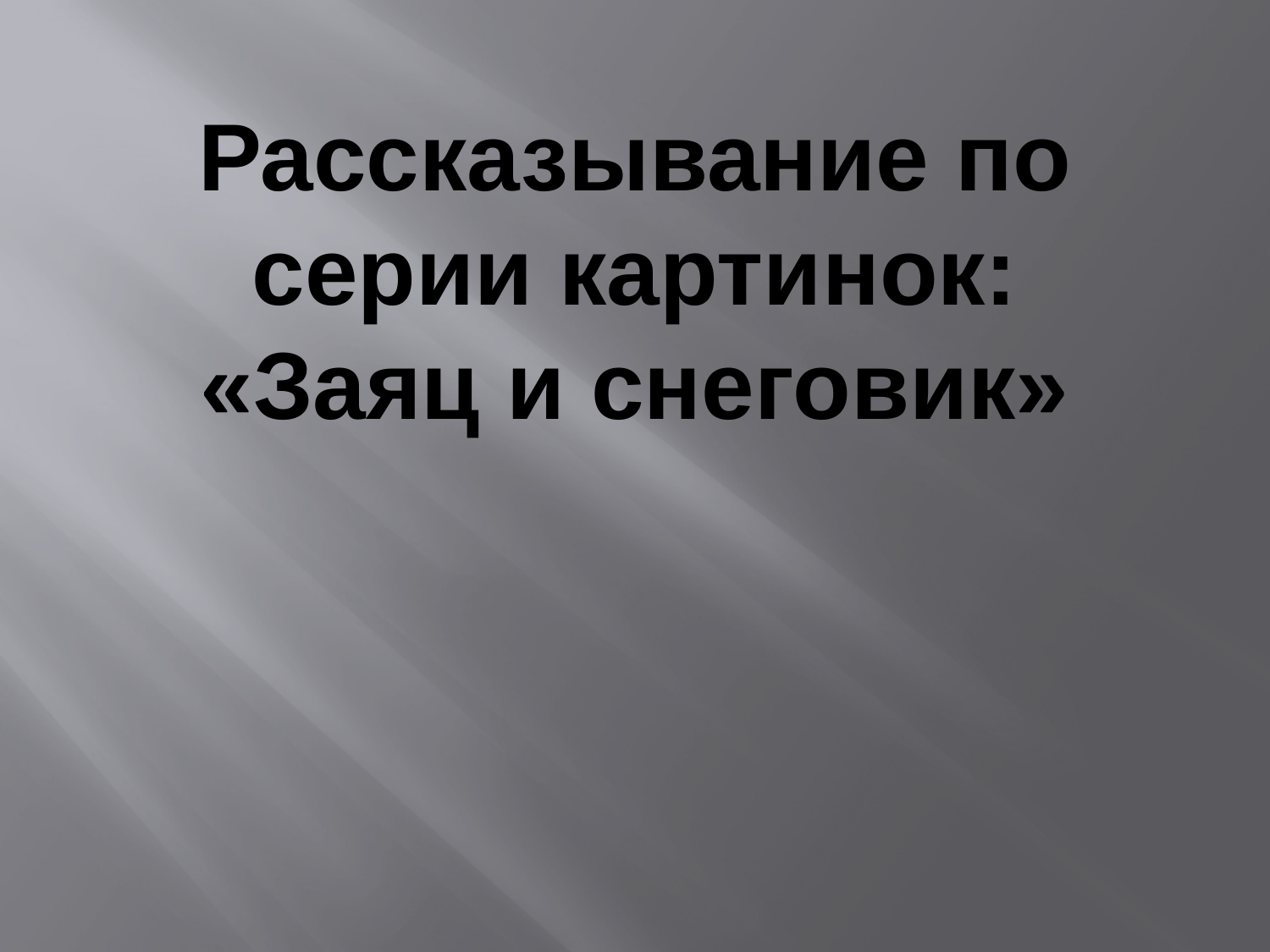

# Рассказывание по серии картинок: «Заяц и снеговик»